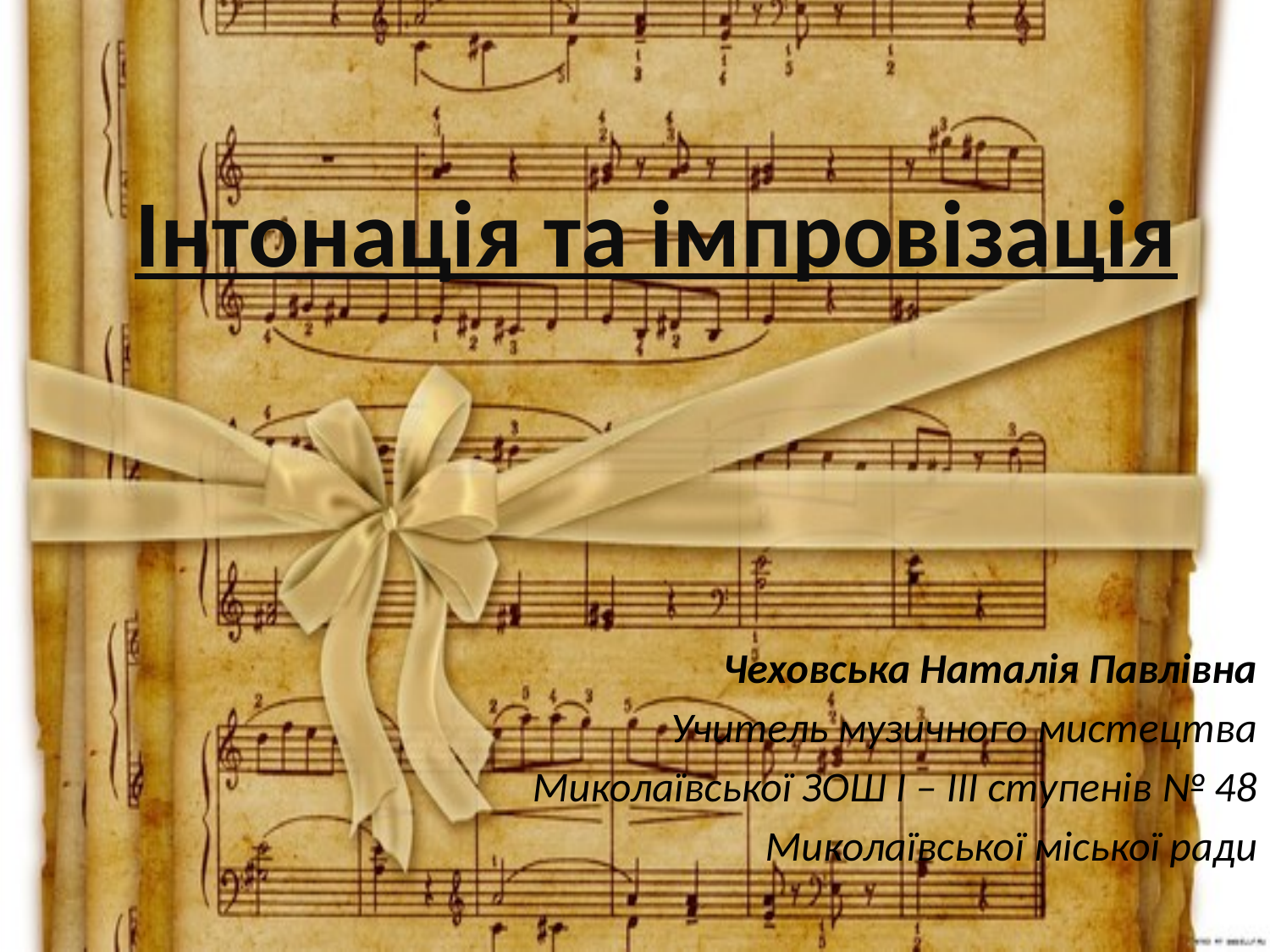

# Інтонація та імпровізація
Чеховська Наталія Павлівна
Учитель музичного мистецтва
Миколаївської ЗОШ І – ІІІ ступенів № 48
Миколаївської міської ради